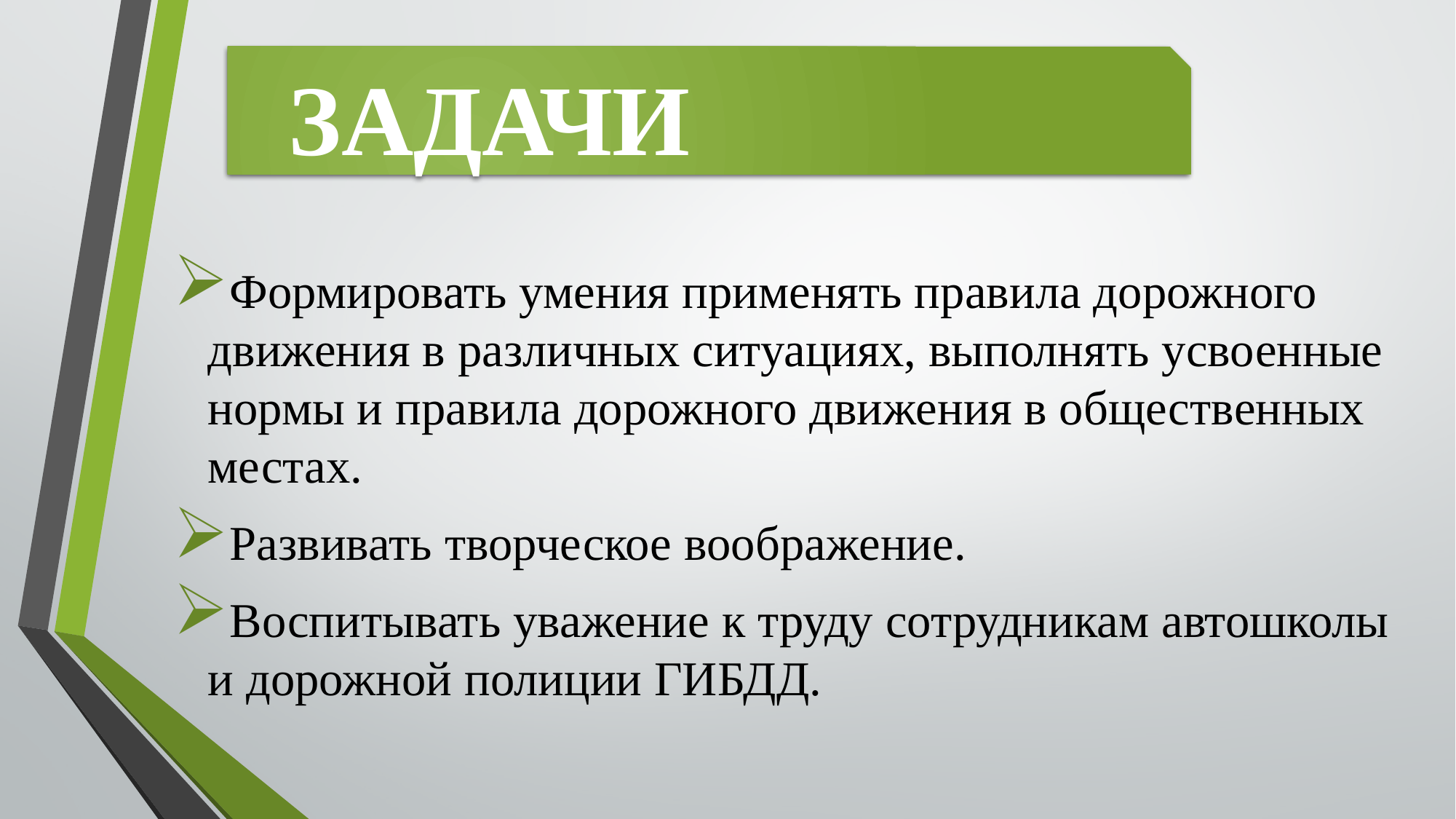

ЗАДАЧИ
Формировать умения применять правила дорожного движения в различных ситуациях, выполнять усвоенные нормы и правила дорожного движения в общественных местах.
Развивать творческое воображение.
Воспитывать уважение к труду сотрудникам автошколы и дорожной полиции ГИБДД.